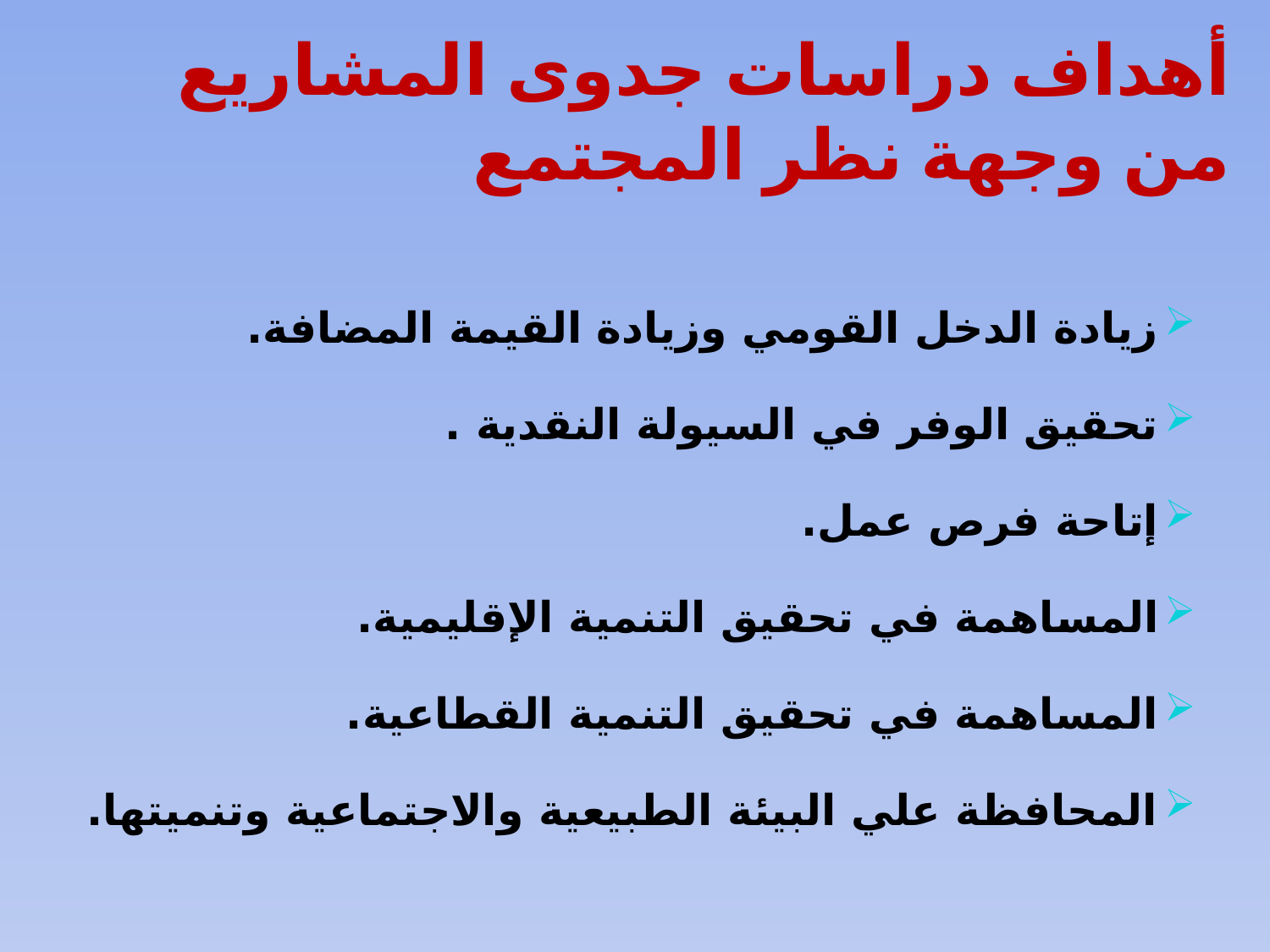

# أهداف دراسات جدوى المشاريع من وجهة نظر المجتمع
زيادة الدخل القومي وزيادة القيمة المضافة.
تحقيق الوفر في السيولة النقدية .
إتاحة فرص عمل.
المساهمة في تحقيق التنمية الإقليمية.
المساهمة في تحقيق التنمية القطاعية.
المحافظة علي البيئة الطبيعية والاجتماعية وتنميتها.

الدكتور عيسى قداده
9